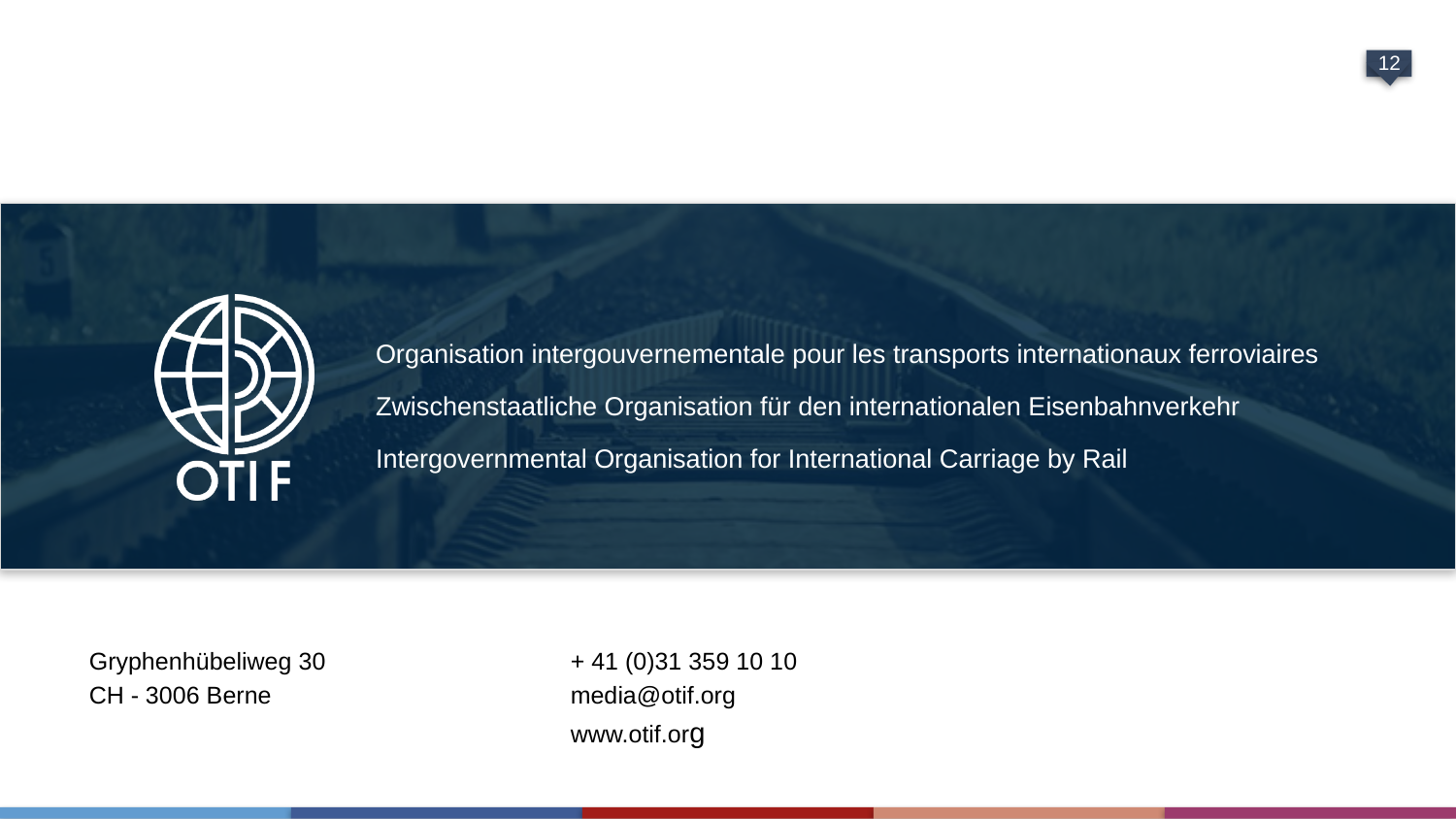

#

Gryphenhübeliweg 30
CH - 3006 Berne

+ 41 (0)31 359 10 10
media@otif.org
www.otif.org